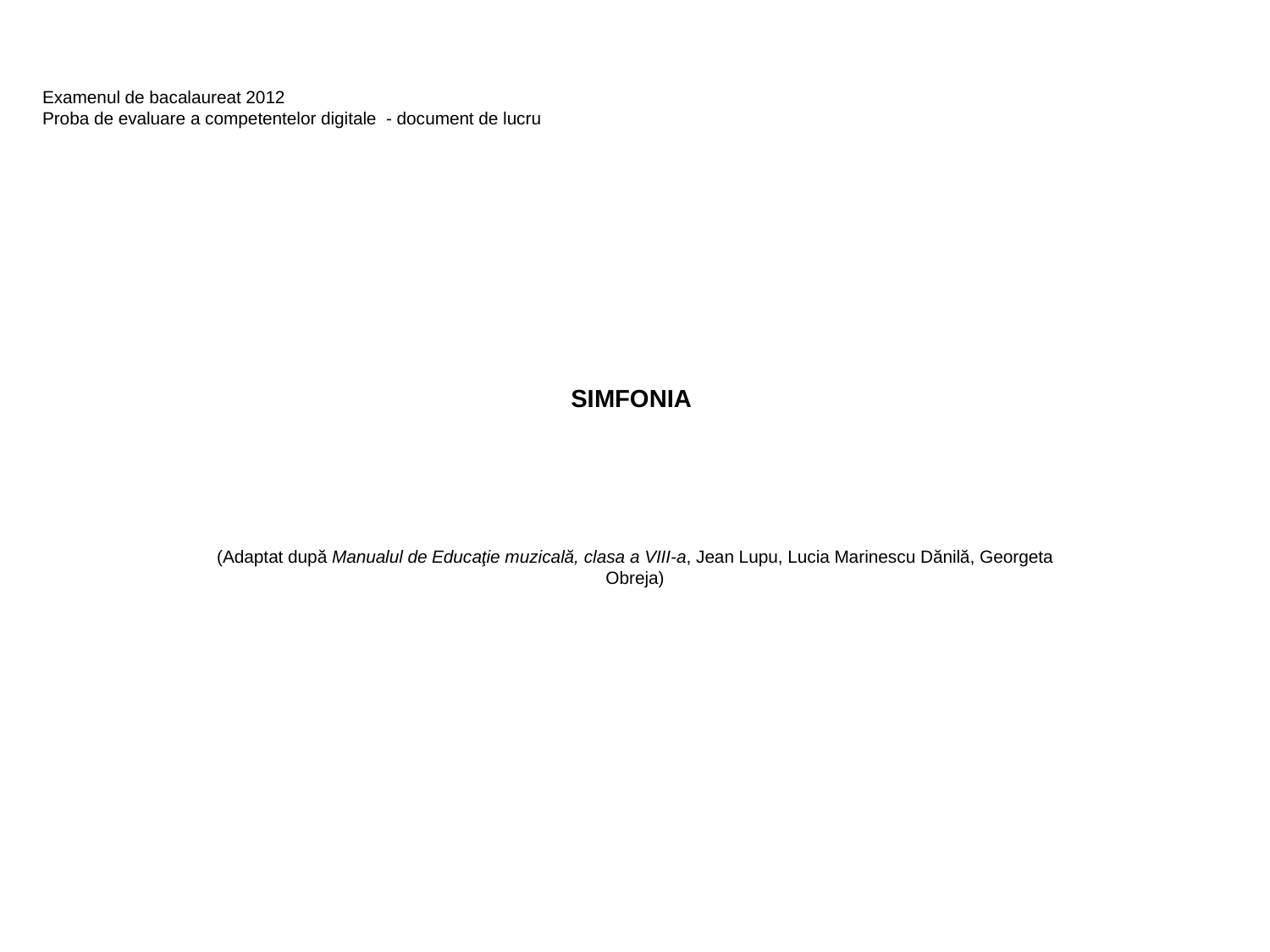

Examenul de bacalaureat 2012
Proba de evaluare a competentelor digitale  - document de lucru
# SIMFONIA
(Adaptat după Manualul de Educaţie muzicală, clasa a VIII-a, Jean Lupu, Lucia Marinescu Dănilă, Georgeta Obreja)